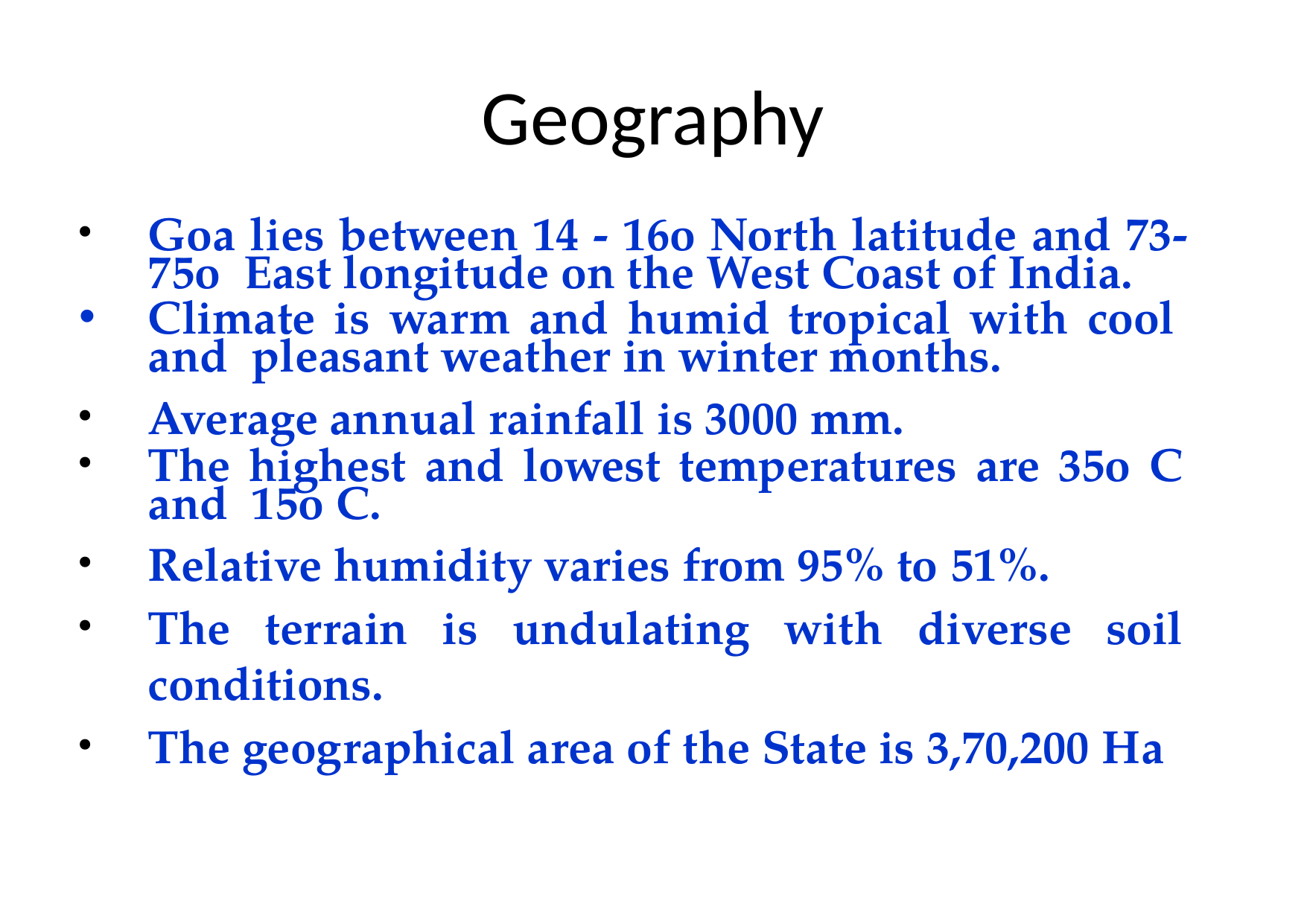

# Geography
Goa lies between 14 - 16o North latitude and 73-75o  East longitude on the West Coast of India.
Climate is warm and humid tropical with cool and  pleasant weather in winter months.
Average annual rainfall is 3000 mm.
The highest and lowest temperatures are 35o C and  15o C.
Relative humidity varies from 95% to 51%.
The terrain is undulating with diverse soil conditions.
The geographical area of the State is 3,70,200 Ha